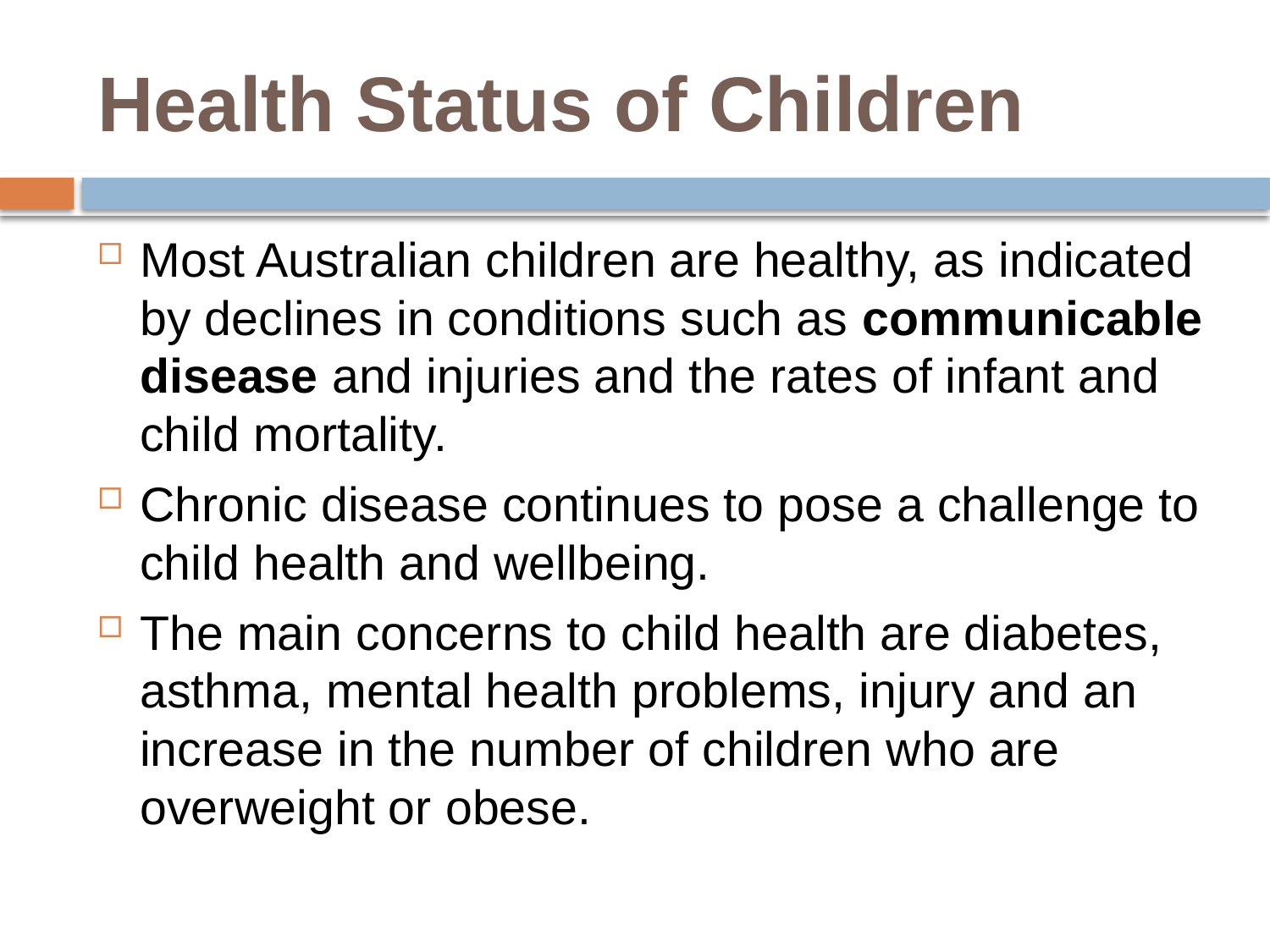

# Health Status of Children
Most Australian children are healthy, as indicated by declines in conditions such as communicable disease and injuries and the rates of infant and child mortality.
Chronic disease continues to pose a challenge to child health and wellbeing.
The main concerns to child health are diabetes, asthma, mental health problems, injury and an increase in the number of children who are overweight or obese.